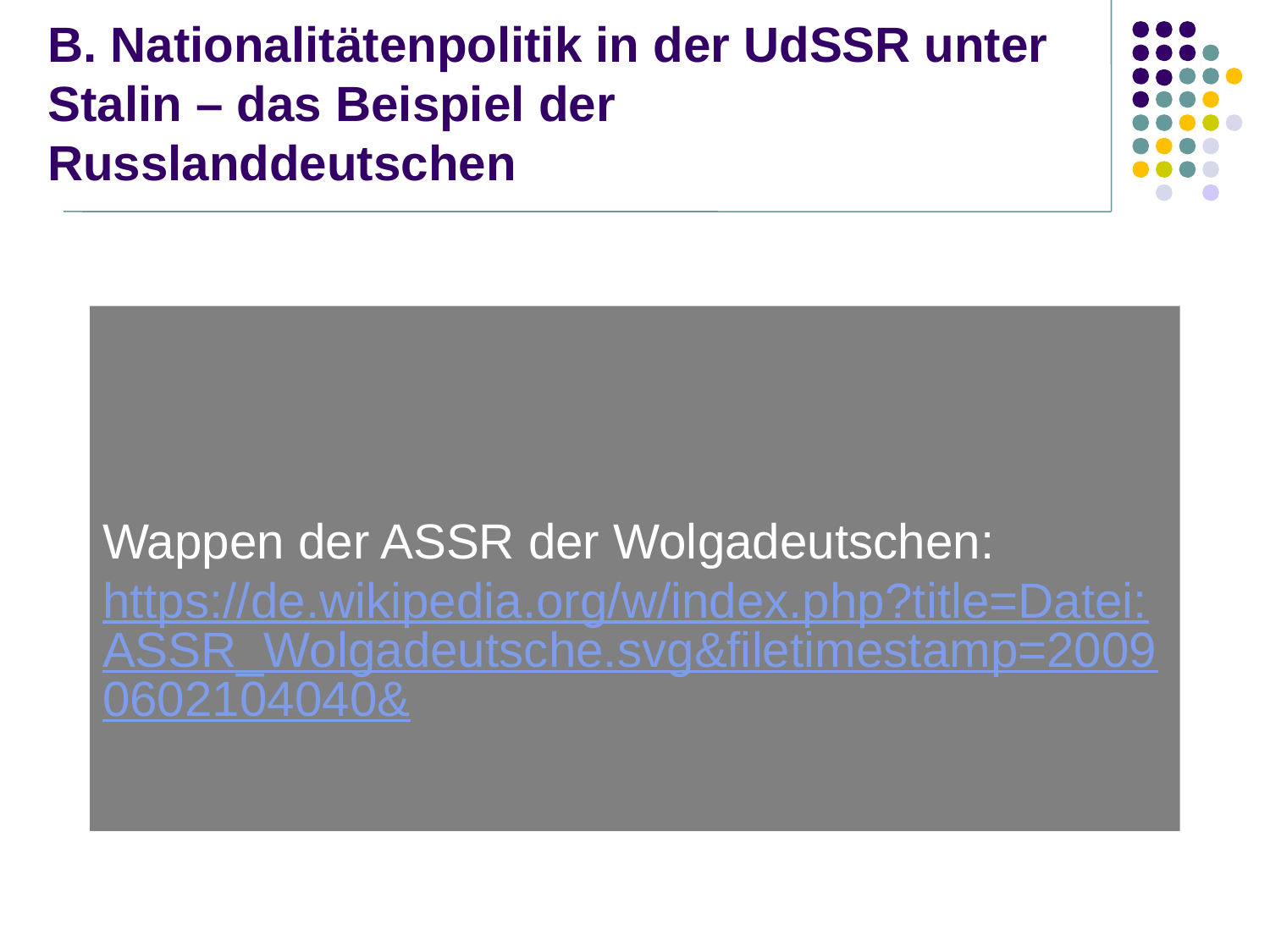

# B. Nationalitätenpolitik in der UdSSR unter Stalin – das Beispiel der Russlanddeutschen

Wappen der ASSR der Wolgadeutschen: https://de.wikipedia.org/w/index.php?title=Datei:ASSR_Wolgadeutsche.svg&filetimestamp=20090602104040&